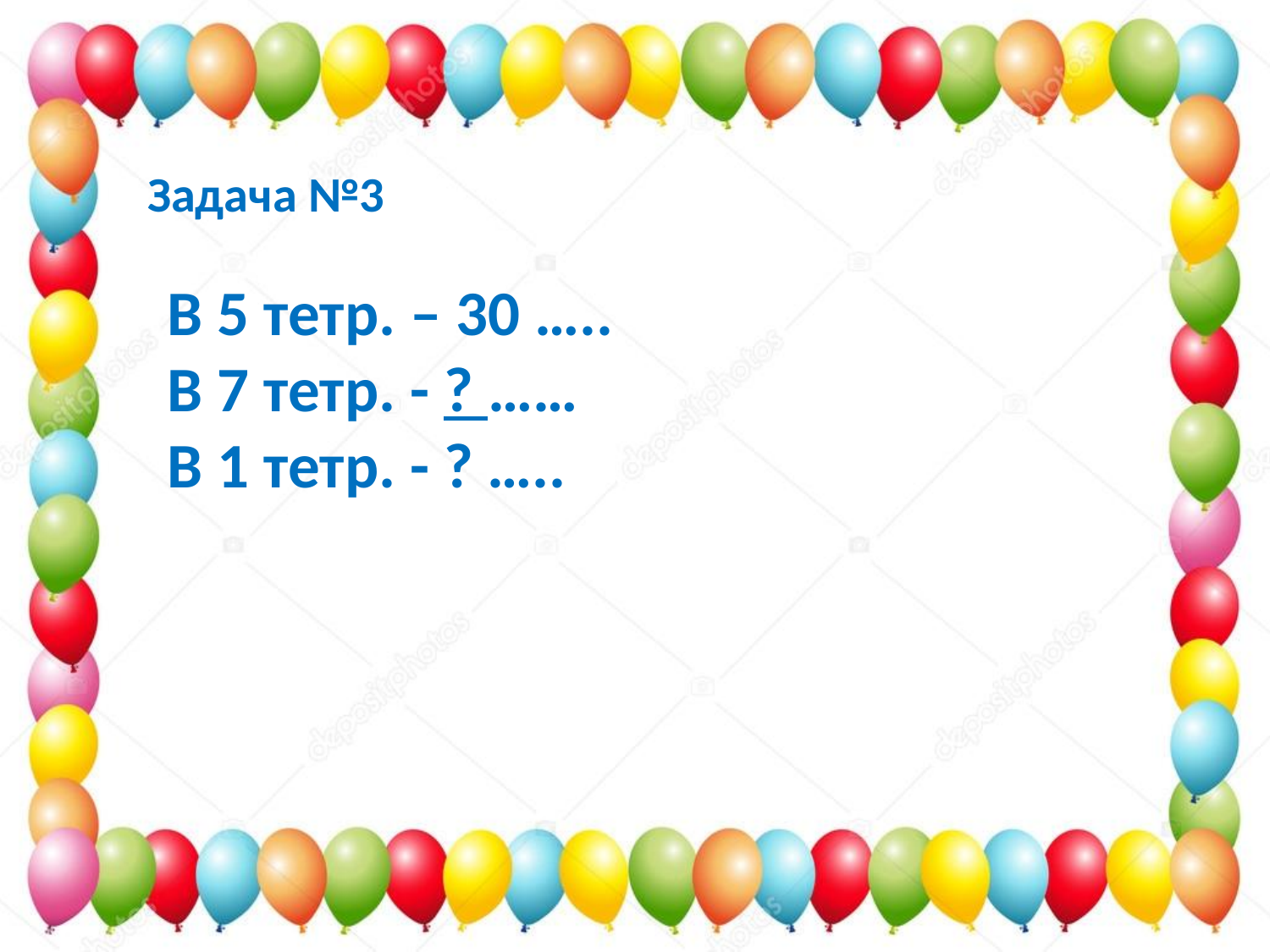

Задача №3
В 5 тетр. – 30 …..
В 7 тетр. - ? ……
В 1 тетр. - ? …..